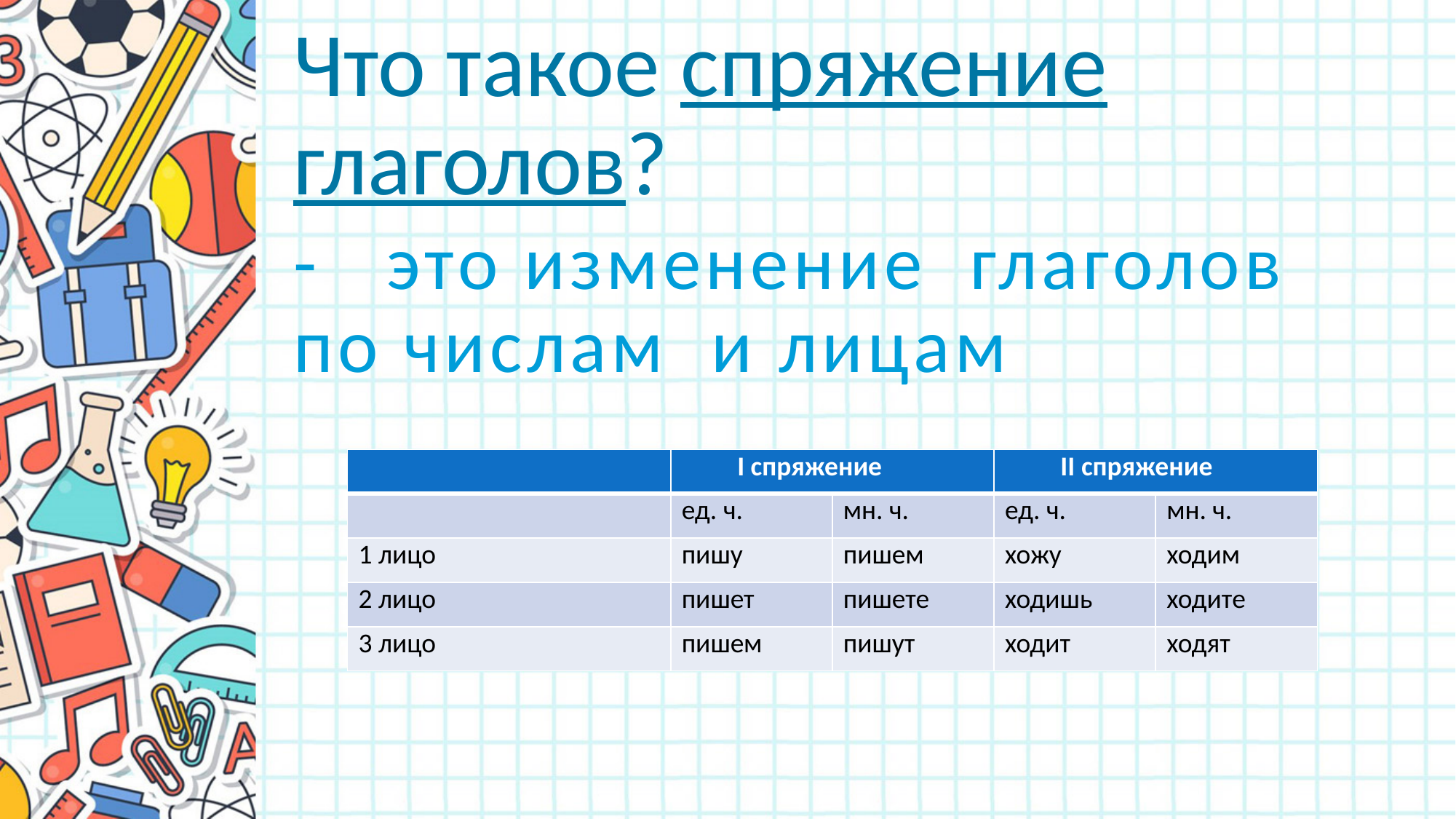

# Что такое спряжение глаголов?
-   это изменение  глаголов по числам  и лицам

|  | I спряжение |  | II спряжение |  |
| --- | --- | --- | --- | --- |
|  | ед. ч. | мн. ч. | ед. ч. | мн. ч. |
| 1 лицо | пишу | пишем | хожу | ходим |
| 2 лицо | пишет | пишете | ходишь | ходите |
| 3 лицо | пишем | пишут | ходит | ходят |